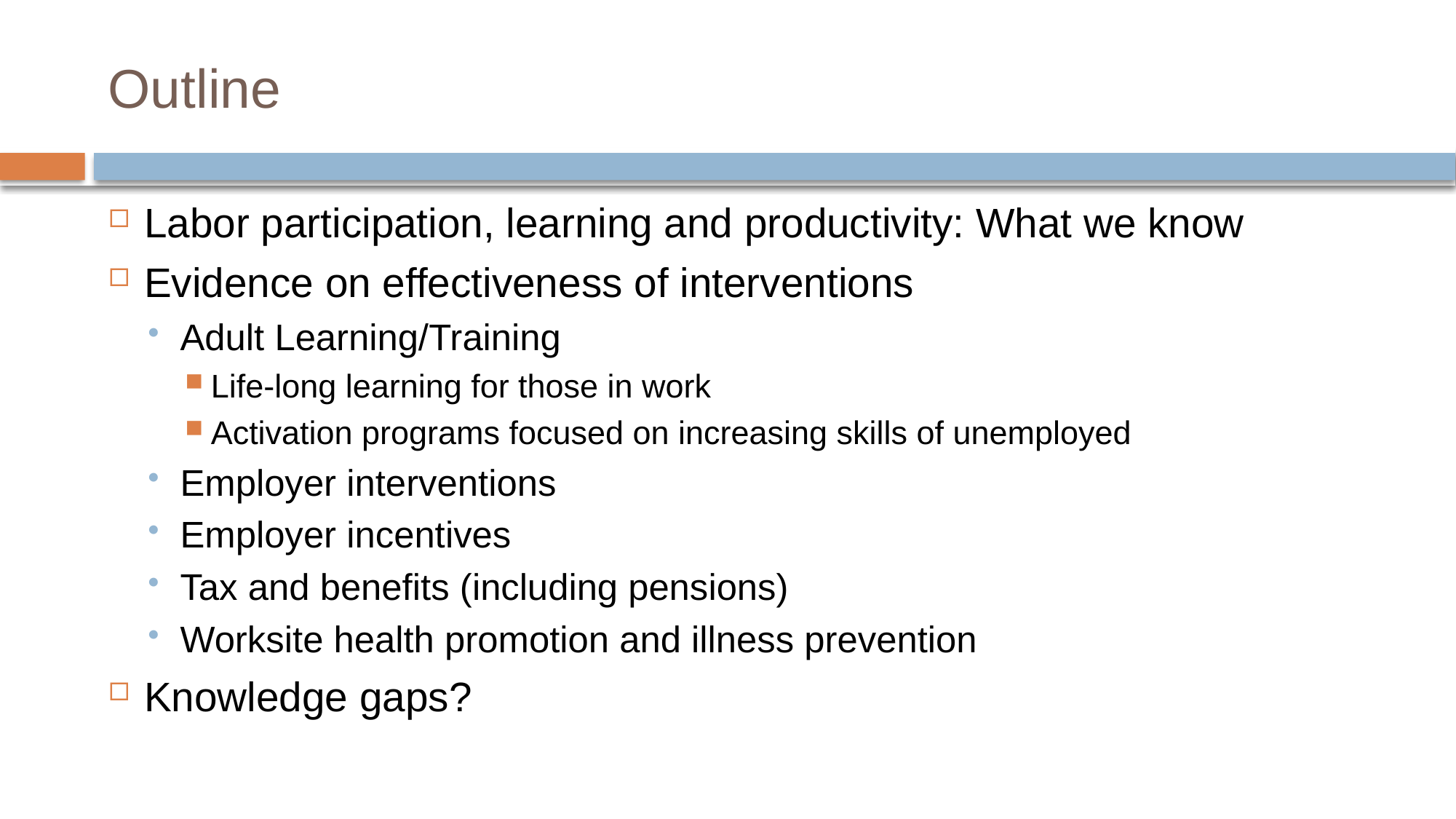

# Outline
Labor participation, learning and productivity: What we know
Evidence on effectiveness of interventions
Adult Learning/Training
Life-long learning for those in work
Activation programs focused on increasing skills of unemployed
Employer interventions
Employer incentives
Tax and benefits (including pensions)
Worksite health promotion and illness prevention
Knowledge gaps?